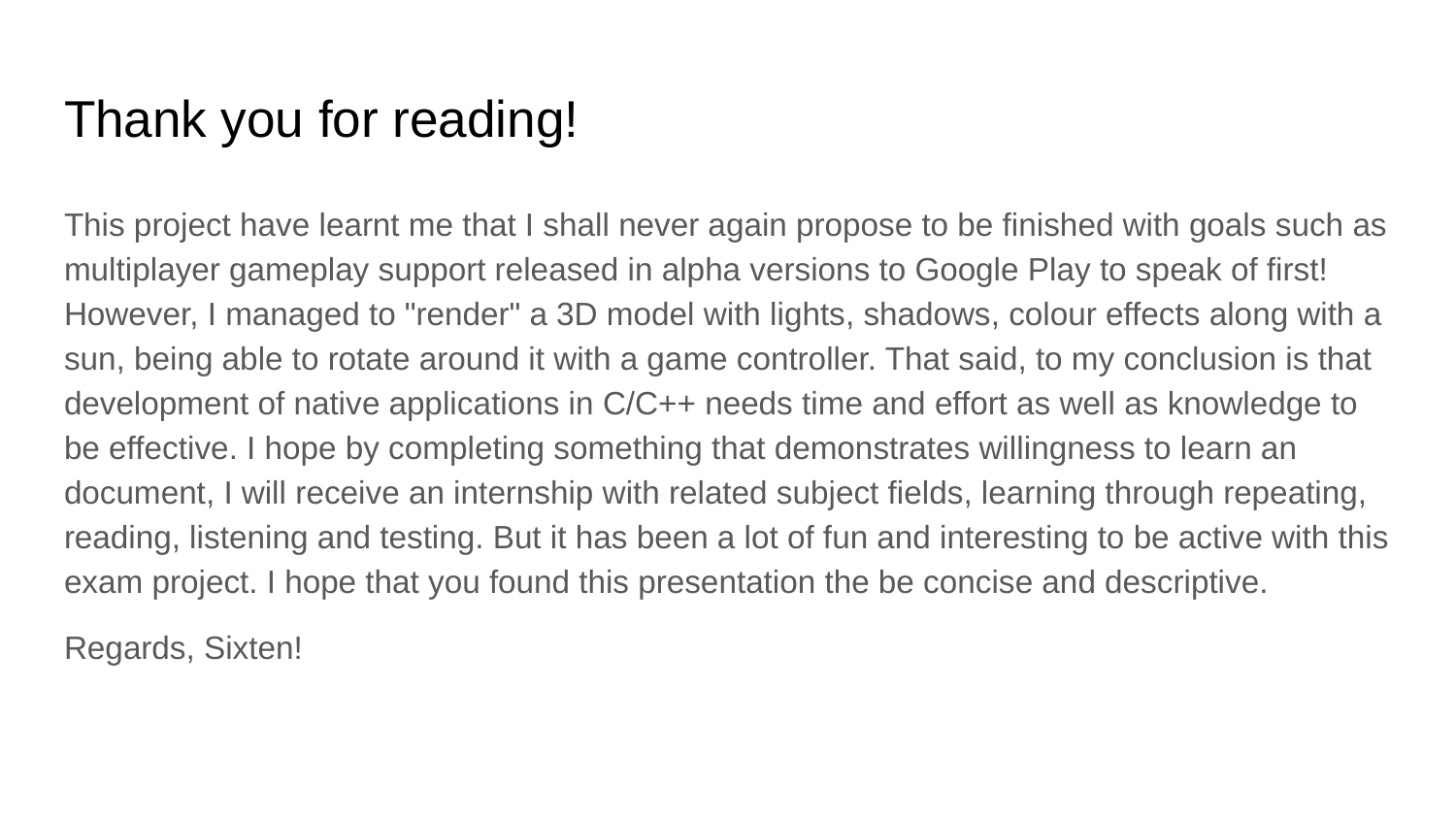

# Thank you for reading!
This project have learnt me that I shall never again propose to be finished with goals such as multiplayer gameplay support released in alpha versions to Google Play to speak of first! However, I managed to "render" a 3D model with lights, shadows, colour effects along with a sun, being able to rotate around it with a game controller. That said, to my conclusion is that development of native applications in C/C++ needs time and effort as well as knowledge to be effective. I hope by completing something that demonstrates willingness to learn an document, I will receive an internship with related subject fields, learning through repeating, reading, listening and testing. But it has been a lot of fun and interesting to be active with this exam project. I hope that you found this presentation the be concise and descriptive.
Regards, Sixten!